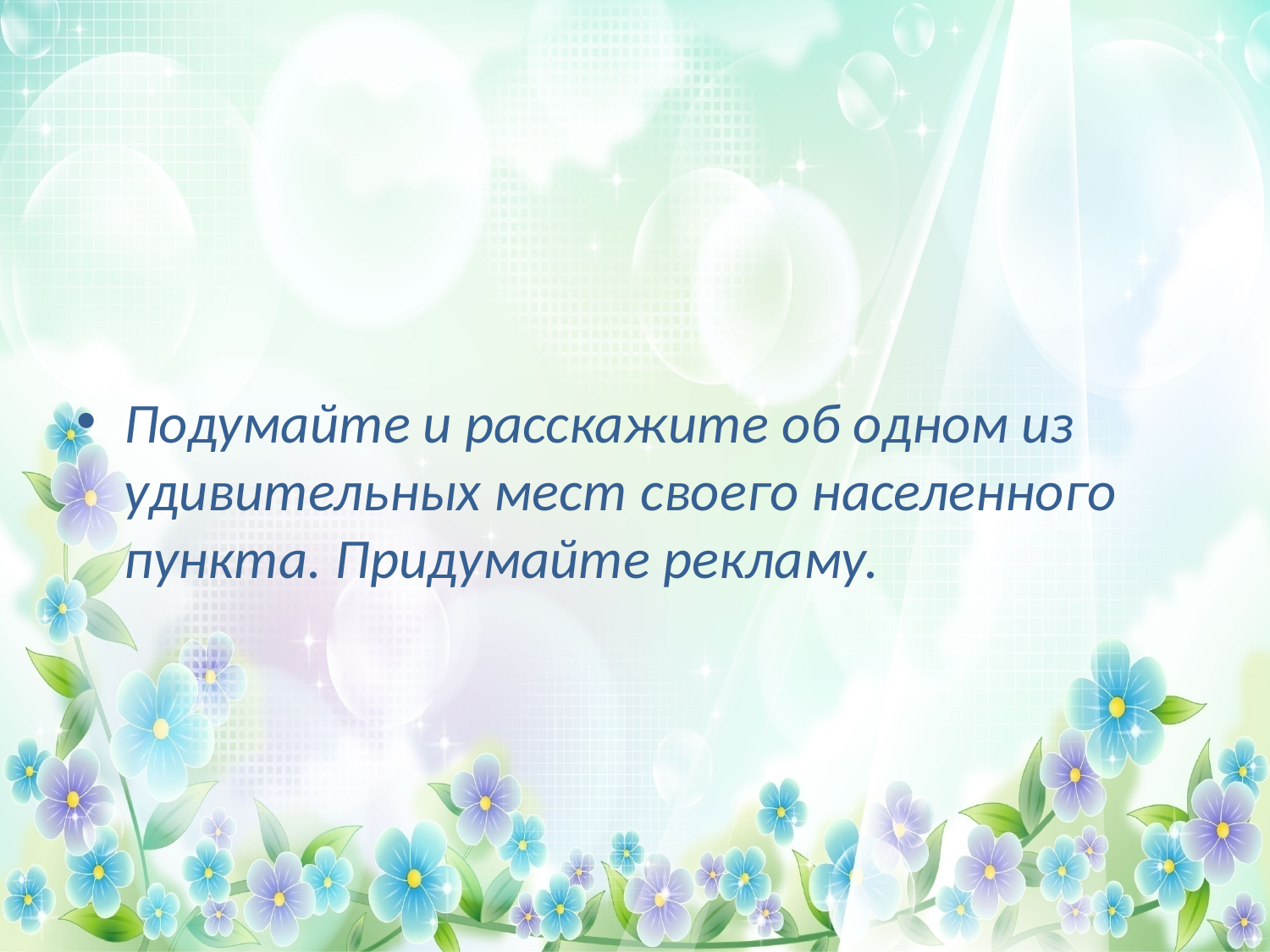

#

Подумайте и расскажите об одном из удивительных мест своего населенного пункта. Придумайте рекламу.